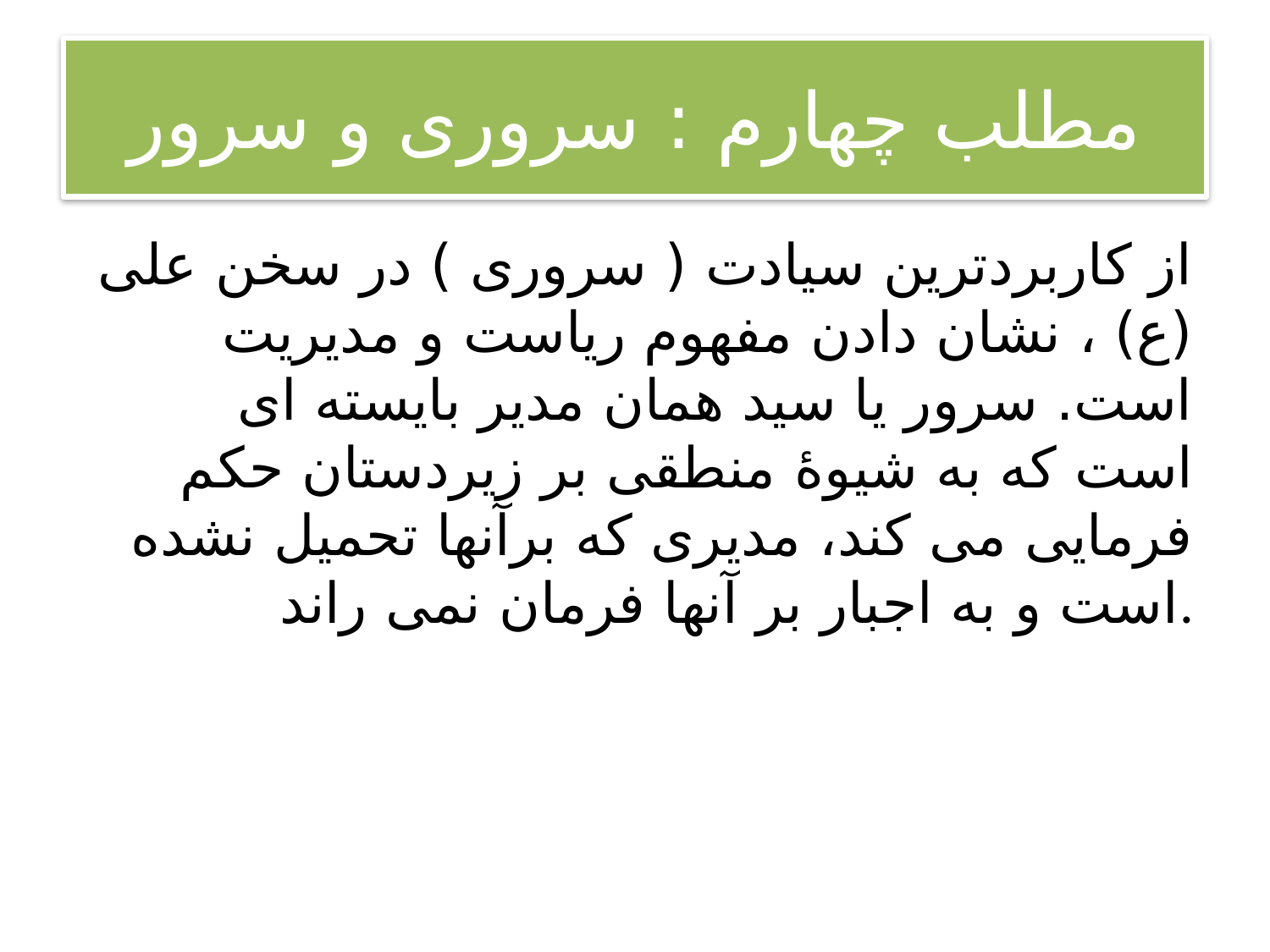

# مطلب چهارم : سروری و سرور
از کاربردترین سیادت ( سروری ) در سخن علی (ع) ، نشان دادن مفهوم ریاست و مدیریت است. سرور یا سید همان مدیر بایسته ای است که به شیوۀ منطقی بر زیردستان حکم فرمایی می کند، مدیری که برآنها تحمیل نشده است و به اجبار بر آنها فرمان نمی راند.